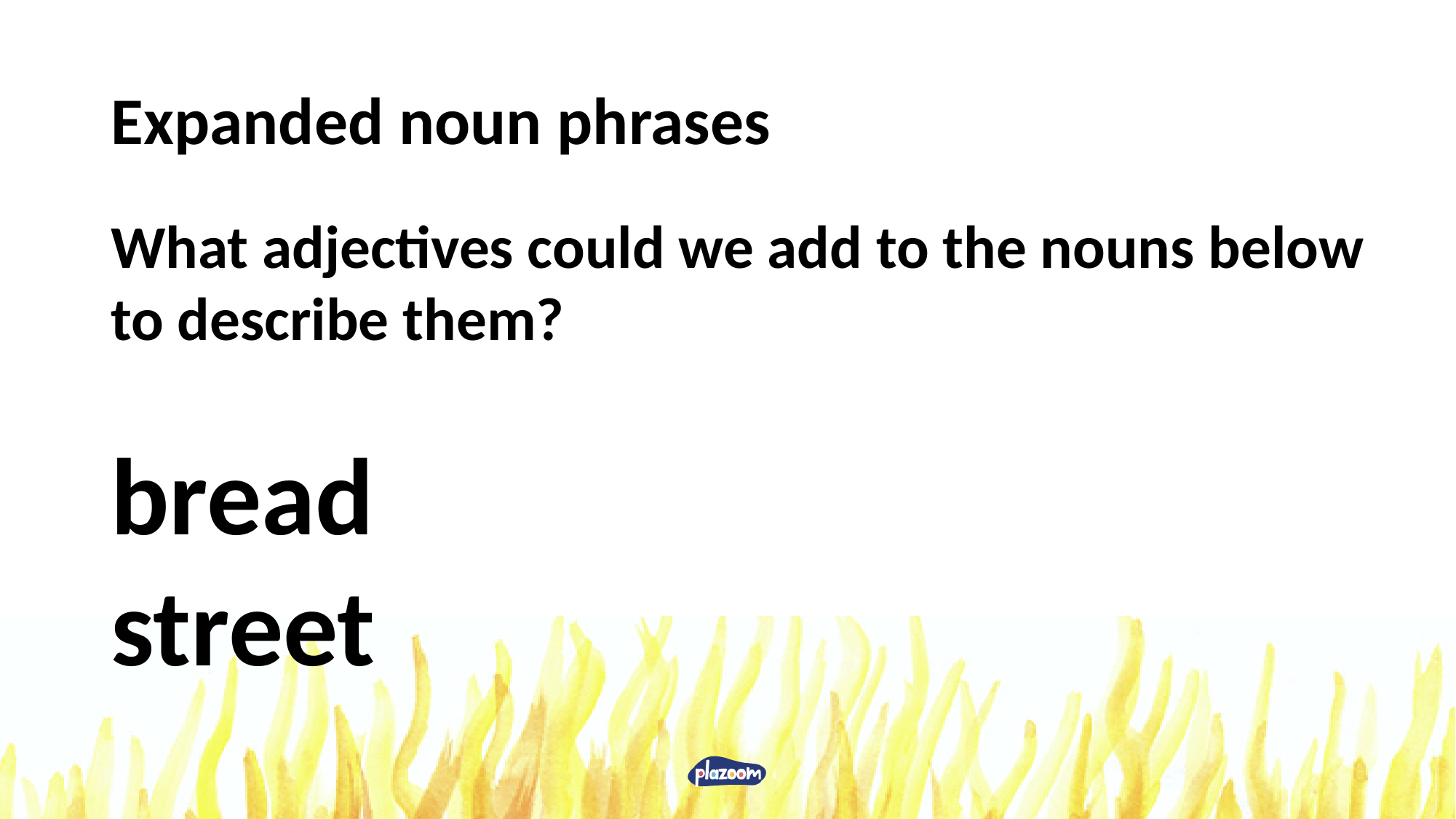

# Expanded noun phrases
What adjectives could we add to the nouns below to describe them?

bread
street